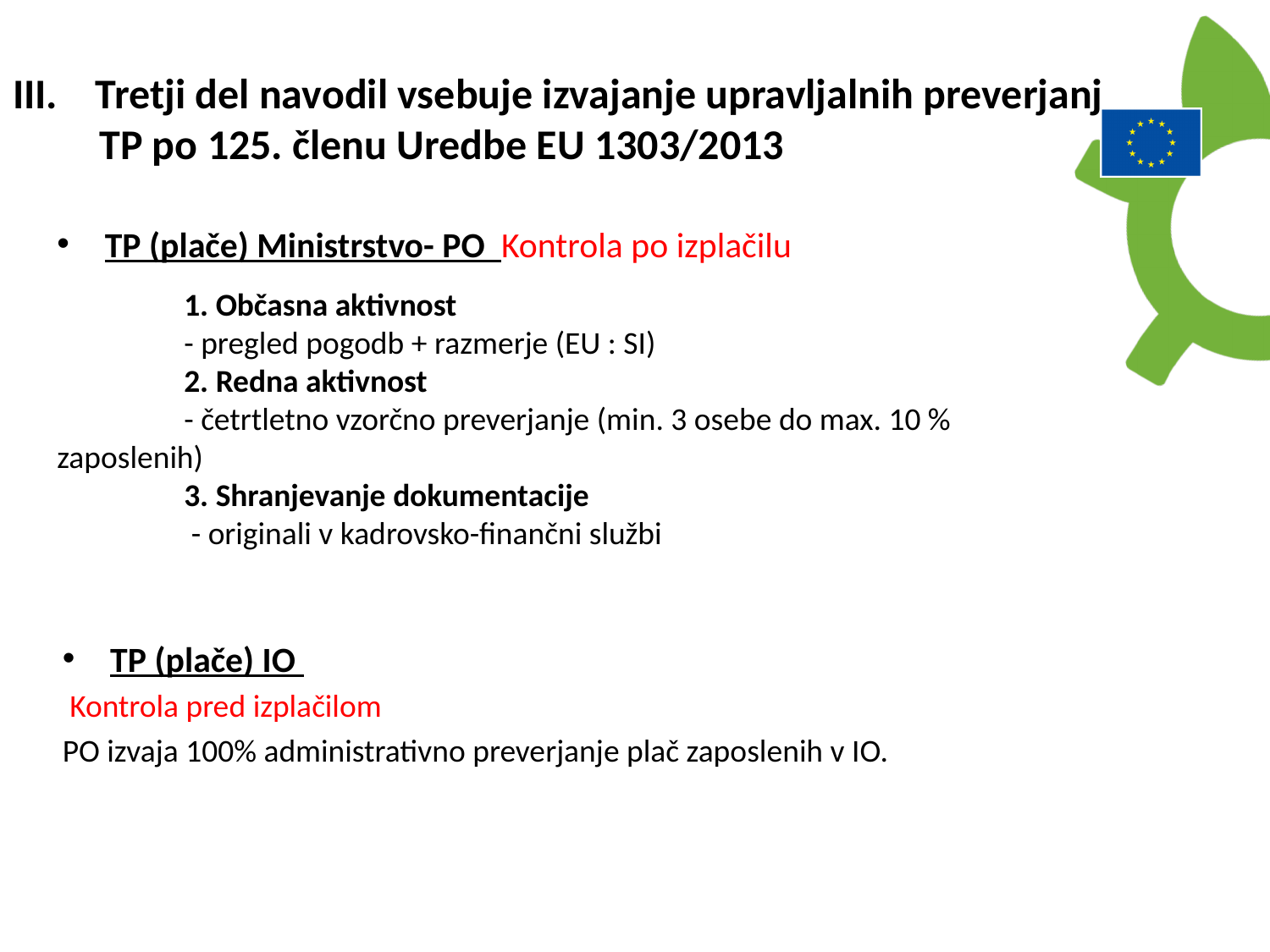

III.    Tretji del navodil vsebuje izvajanje upravljalnih preverjanj TP po 125. členu Uredbe EU 1303/2013
TP (plače) Ministrstvo- PO  Kontrola po izplačilu

	1. Občasna aktivnost
 	- pregled pogodb + razmerje (EU : SI)
 	2. Redna aktivnost
 	- četrtletno vzorčno preverjanje (min. 3 osebe do max. 10 % 	zaposlenih)
   	3. Shranjevanje dokumentacije
	 - originali v kadrovsko-finančni službi
TP (plače) IO
 Kontrola pred izplačilom
PO izvaja 100% administrativno preverjanje plač zaposlenih v IO.